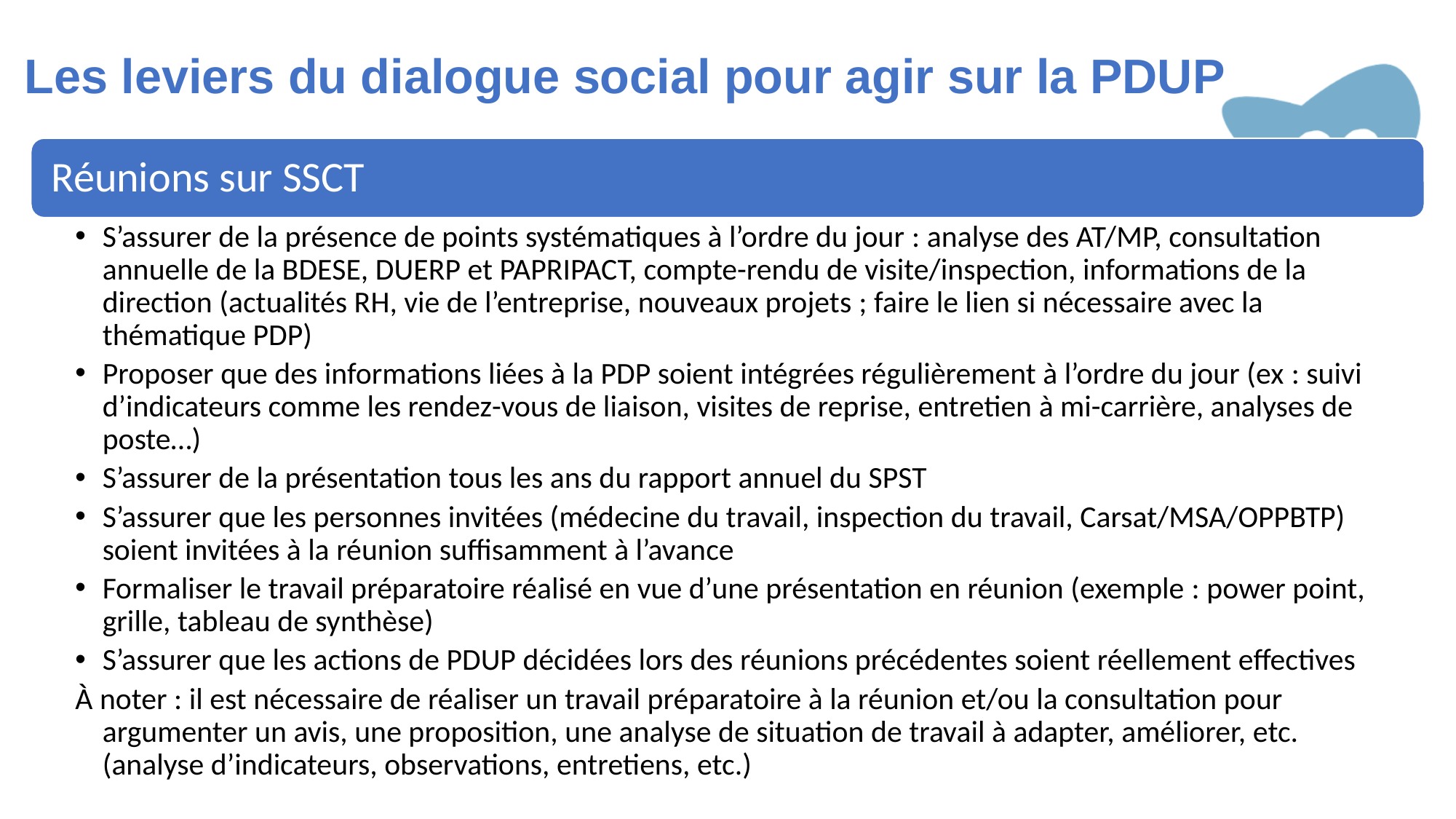

# Les leviers du dialogue social pour agir sur la PDUP
Réunions sur SSCT
S’assurer de la présence de points systématiques à l’ordre du jour : analyse des AT/MP, consultation annuelle de la BDESE, DUERP et PAPRIPACT, compte-rendu de visite/inspection, informations de la direction (actualités RH, vie de l’entreprise, nouveaux projets ; faire le lien si nécessaire avec la thématique PDP)
Proposer que des informations liées à la PDP soient intégrées régulièrement à l’ordre du jour (ex : suivi d’indicateurs comme les rendez-vous de liaison, visites de reprise, entretien à mi-carrière, analyses de poste…)
S’assurer de la présentation tous les ans du rapport annuel du SPST
S’assurer que les personnes invitées (médecine du travail, inspection du travail, Carsat/MSA/OPPBTP) soient invitées à la réunion suffisamment à l’avance
Formaliser le travail préparatoire réalisé en vue d’une présentation en réunion (exemple : power point, grille, tableau de synthèse)
S’assurer que les actions de PDUP décidées lors des réunions précédentes soient réellement effectives
À noter : il est nécessaire de réaliser un travail préparatoire à la réunion et/ou la consultation pour argumenter un avis, une proposition, une analyse de situation de travail à adapter, améliorer, etc. (analyse d’indicateurs, observations, entretiens, etc.)